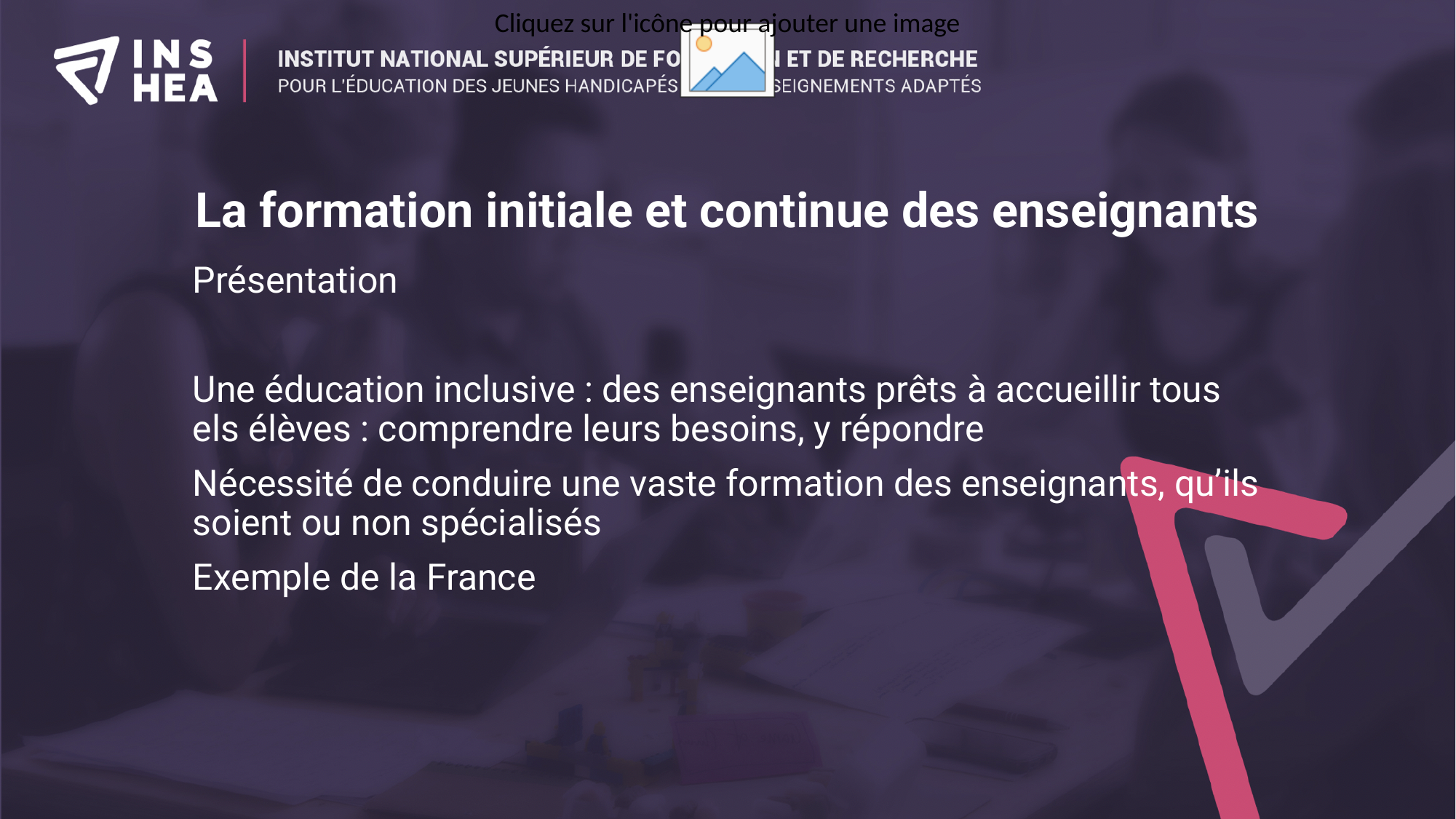

# La formation initiale et continue des enseignants
Présentation

Une éducation inclusive : des enseignants prêts à accueillir tous els élèves : comprendre leurs besoins, y répondre
Nécessité de conduire une vaste formation des enseignants, qu’ils soient ou non spécialisés
Exemple de la France